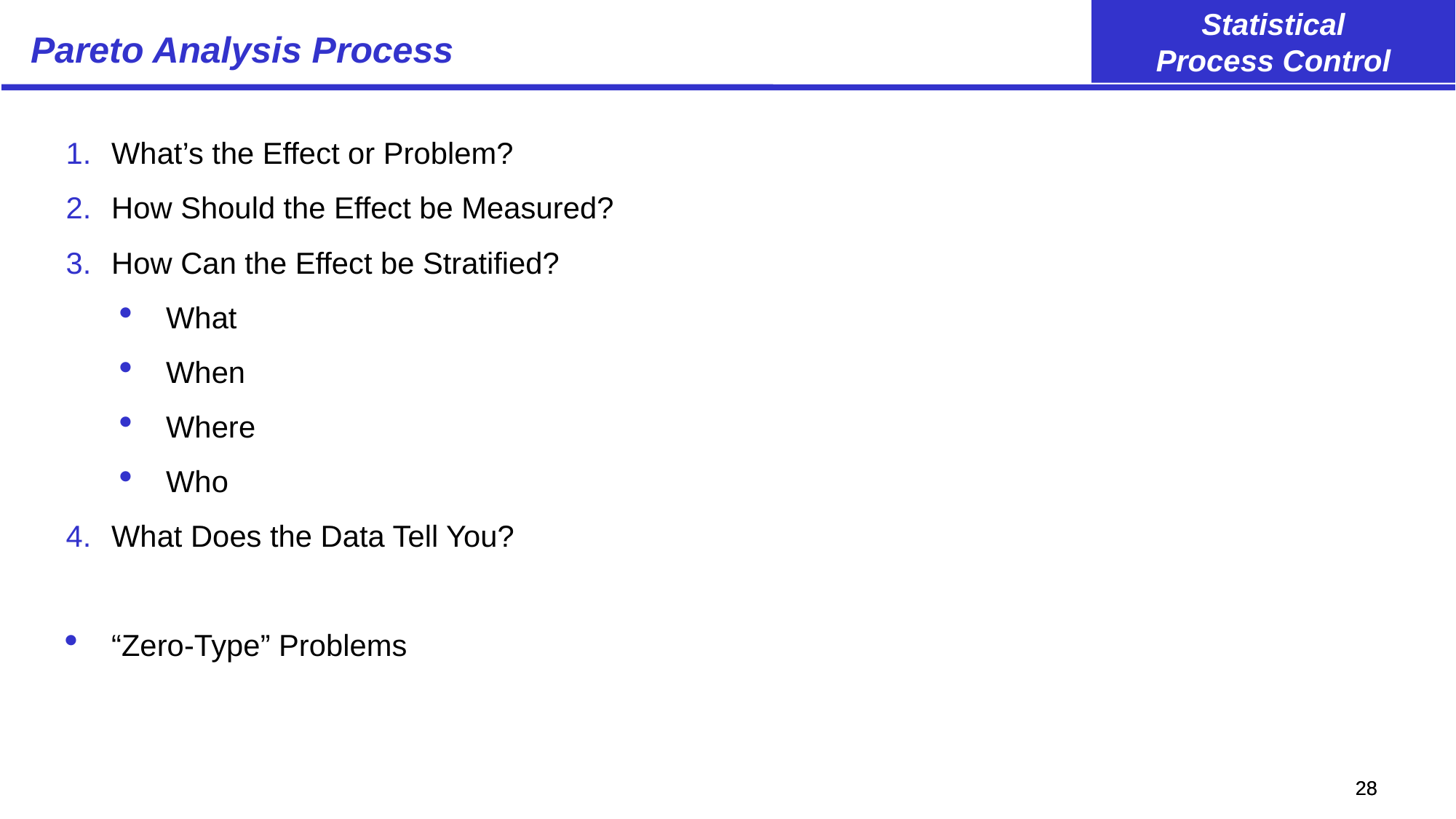

# Pareto Analysis Process
What’s the Effect or Problem?
How Should the Effect be Measured?
How Can the Effect be Stratified?
What
When
Where
Who
What Does the Data Tell You?

“Zero-Type” Problems